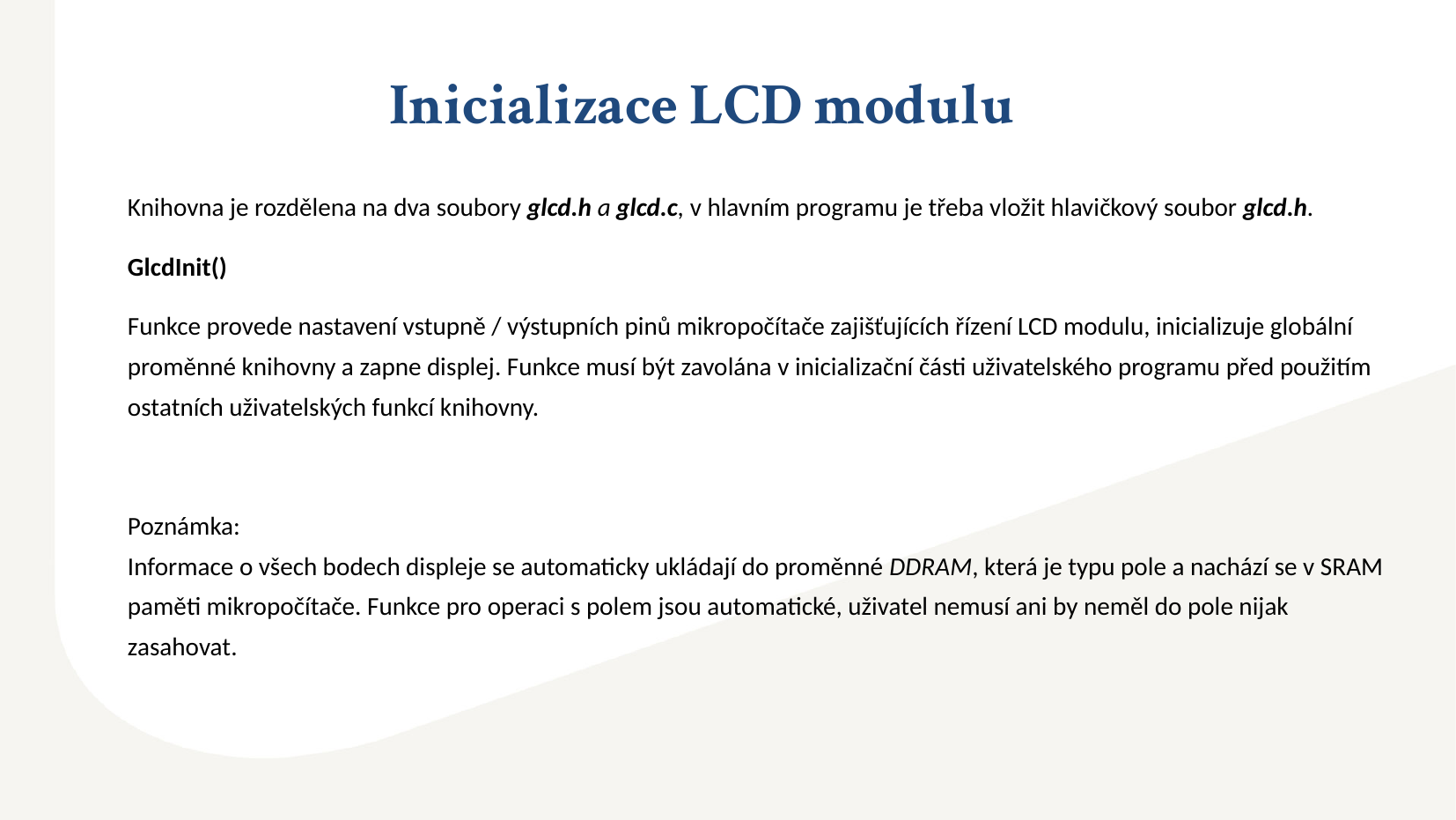

Inicializace LCD modulu

Knihovna je rozdělena na dva soubory glcd.h a glcd.c, v hlavním programu je třeba vložit hlavičkový soubor glcd.h.
GlcdInit()
Funkce provede nastavení vstupně / výstupních pinů mikropočítače zajišťujících řízení LCD modulu, inicializuje globální proměnné knihovny a zapne displej. Funkce musí být zavolána v inicializační části uživatelského programu před použitím ostatních uživatelských funkcí knihovny.

Poznámka:
Informace o všech bodech displeje se automaticky ukládají do proměnné DDRAM, která je typu pole a nachází se v SRAM paměti mikropočítače. Funkce pro operaci s polem jsou automatické, uživatel nemusí ani by neměl do pole nijak zasahovat.